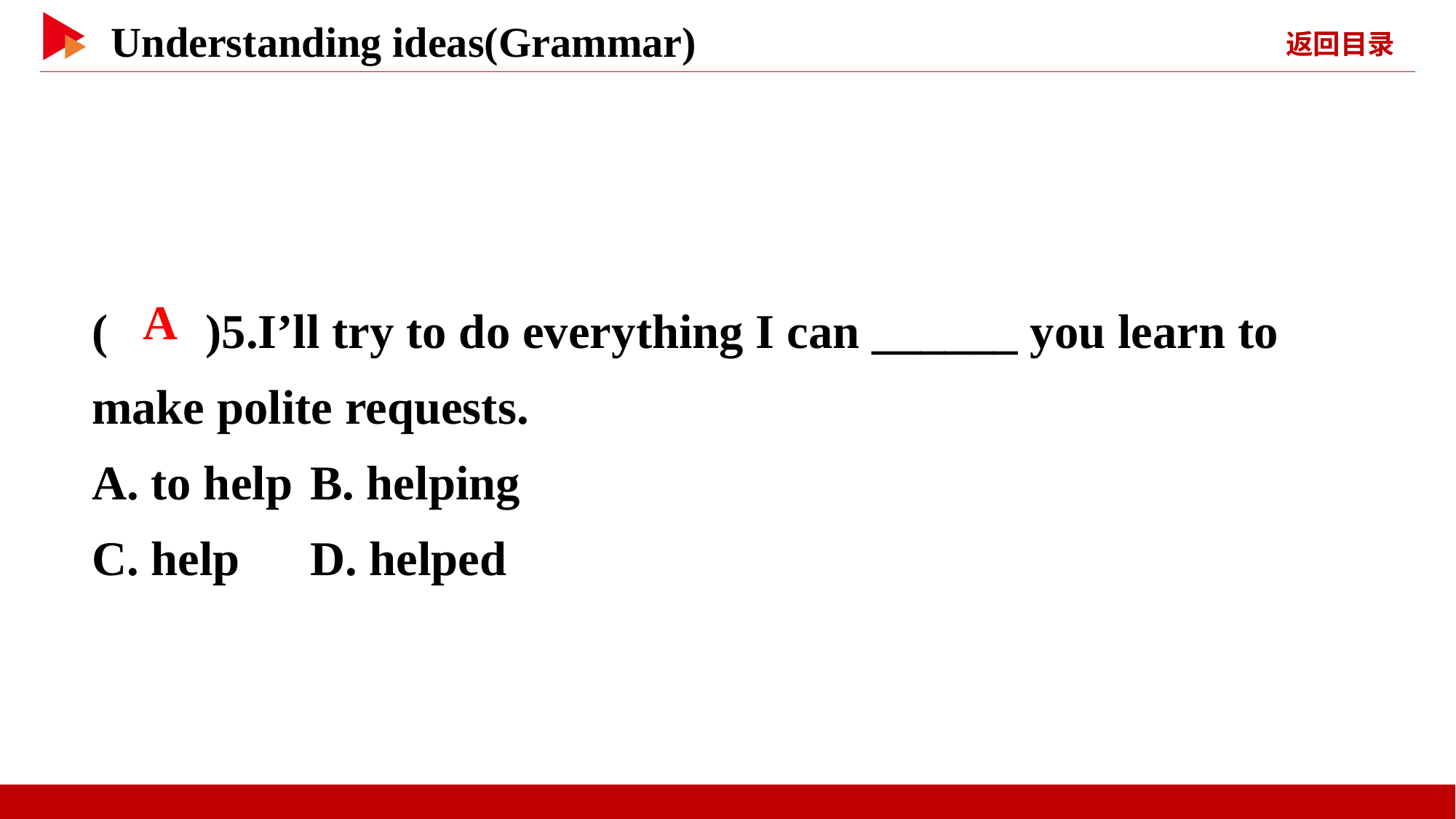

(        )5.I’ll try to do everything I can ______ you learn to make polite requests.
A. to help	B. helping
C. help	D. helped
   A